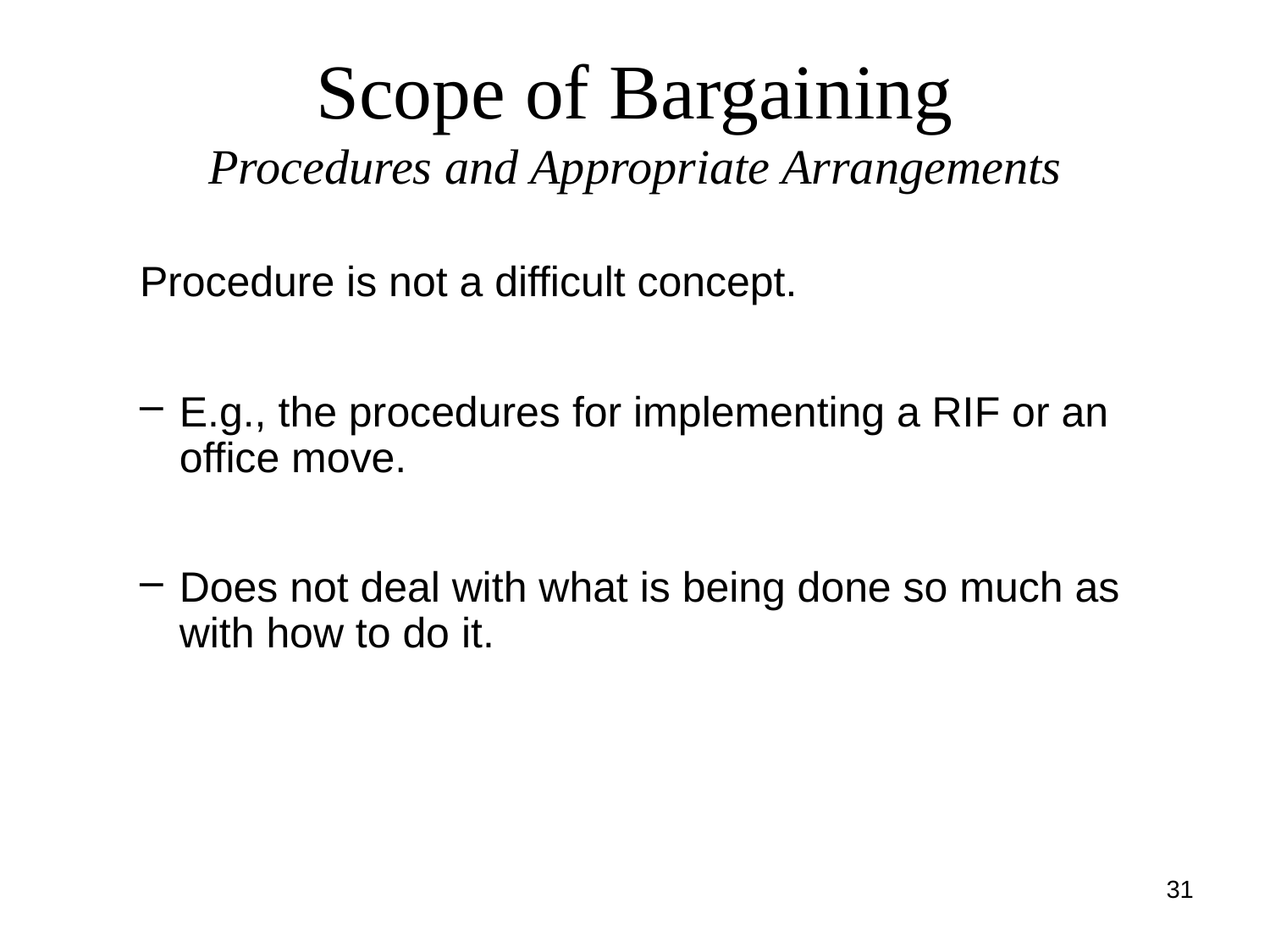

# Scope of Bargaining Procedures and Appropriate Arrangements
Procedure is not a difficult concept.

E.g., the procedures for implementing a RIF or an office move.

Does not deal with what is being done so much as with how to do it.

31